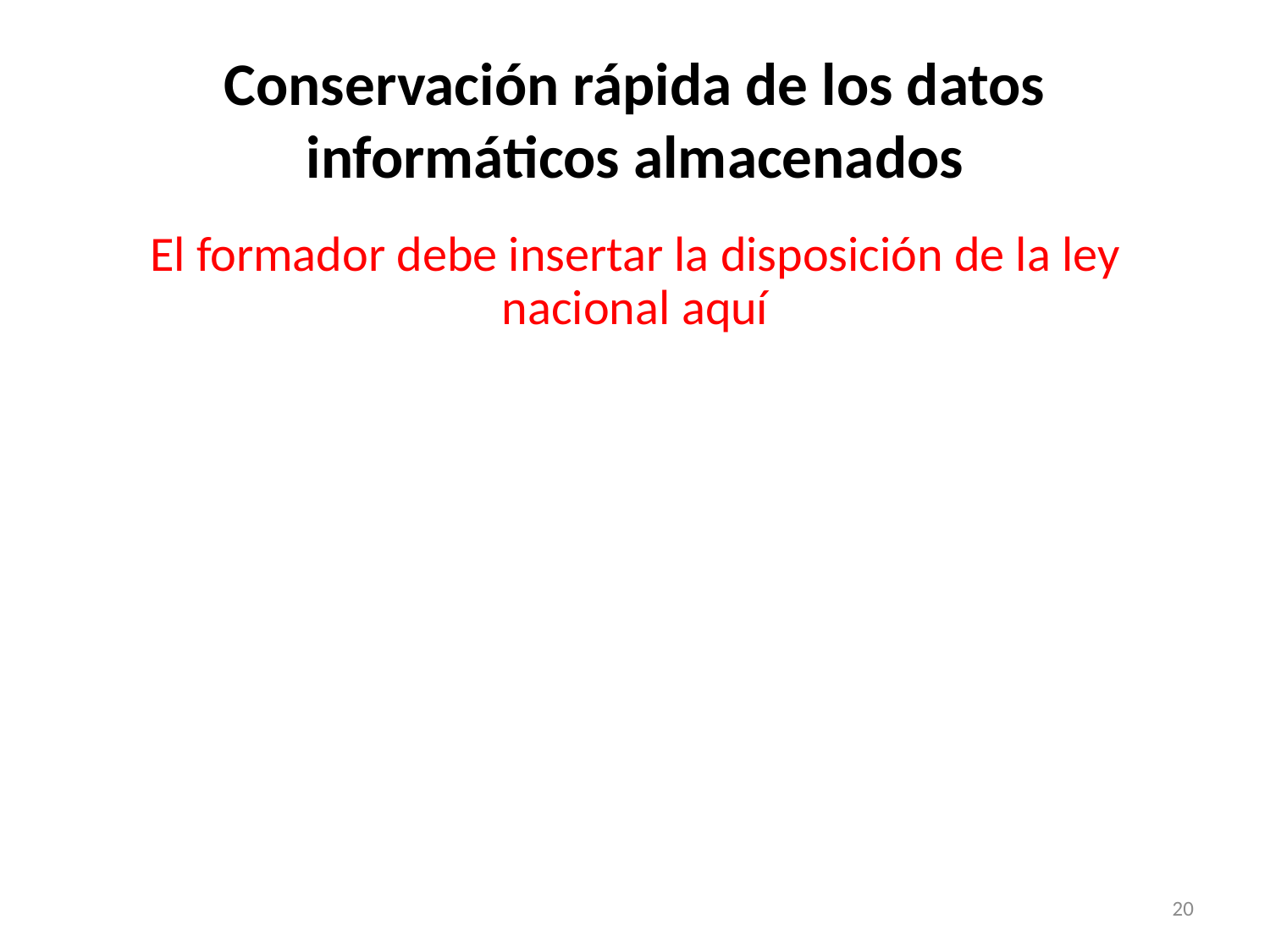

# Conservación rápida de los datos informáticos almacenados
El formador debe insertar la disposición de la ley nacional aquí
20